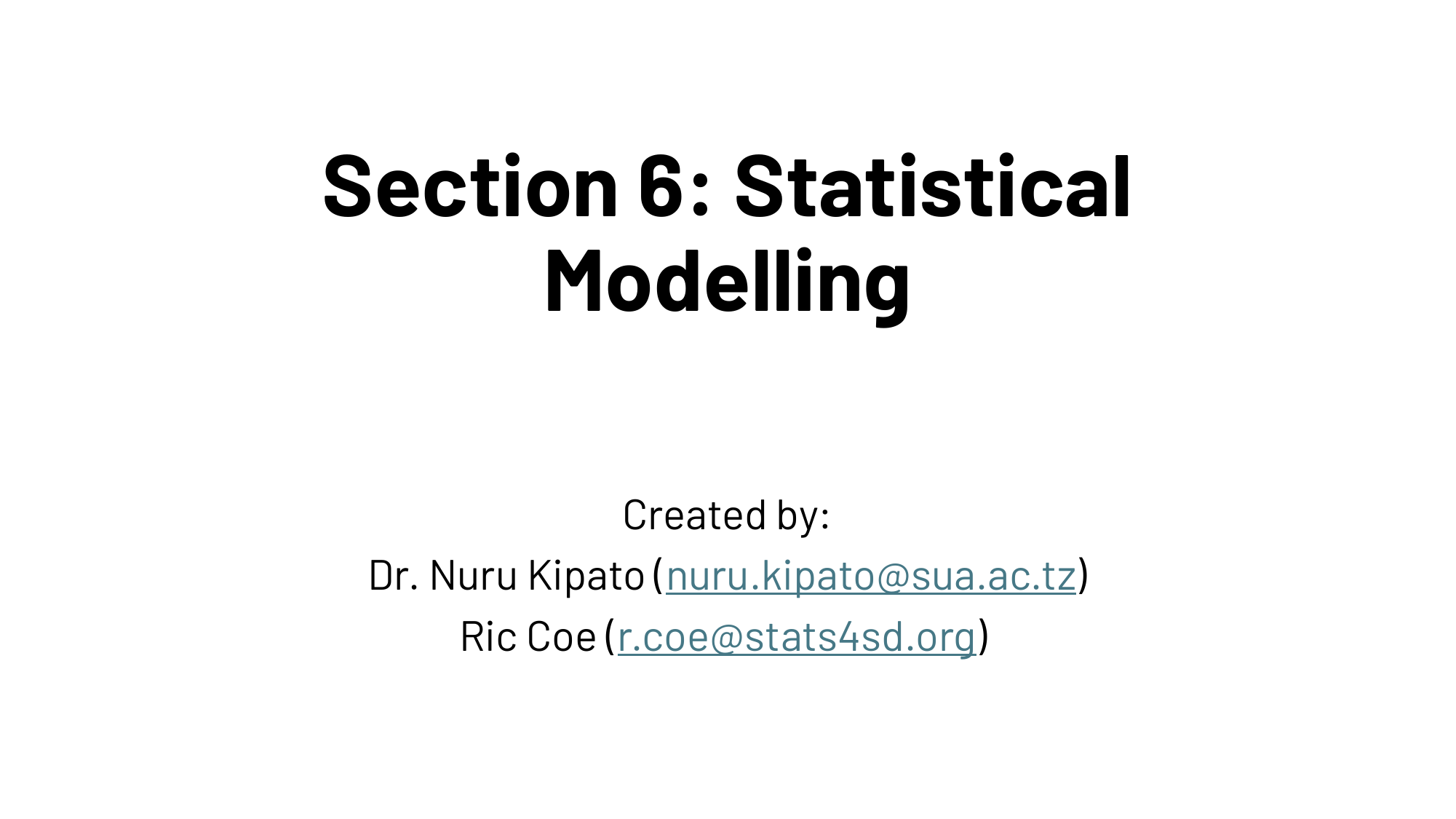

# Section 6: Statistical Modelling
Created by:
Dr. Nuru Kipato (nuru.kipato@sua.ac.tz)
Ric Coe (r.coe@stats4sd.org)